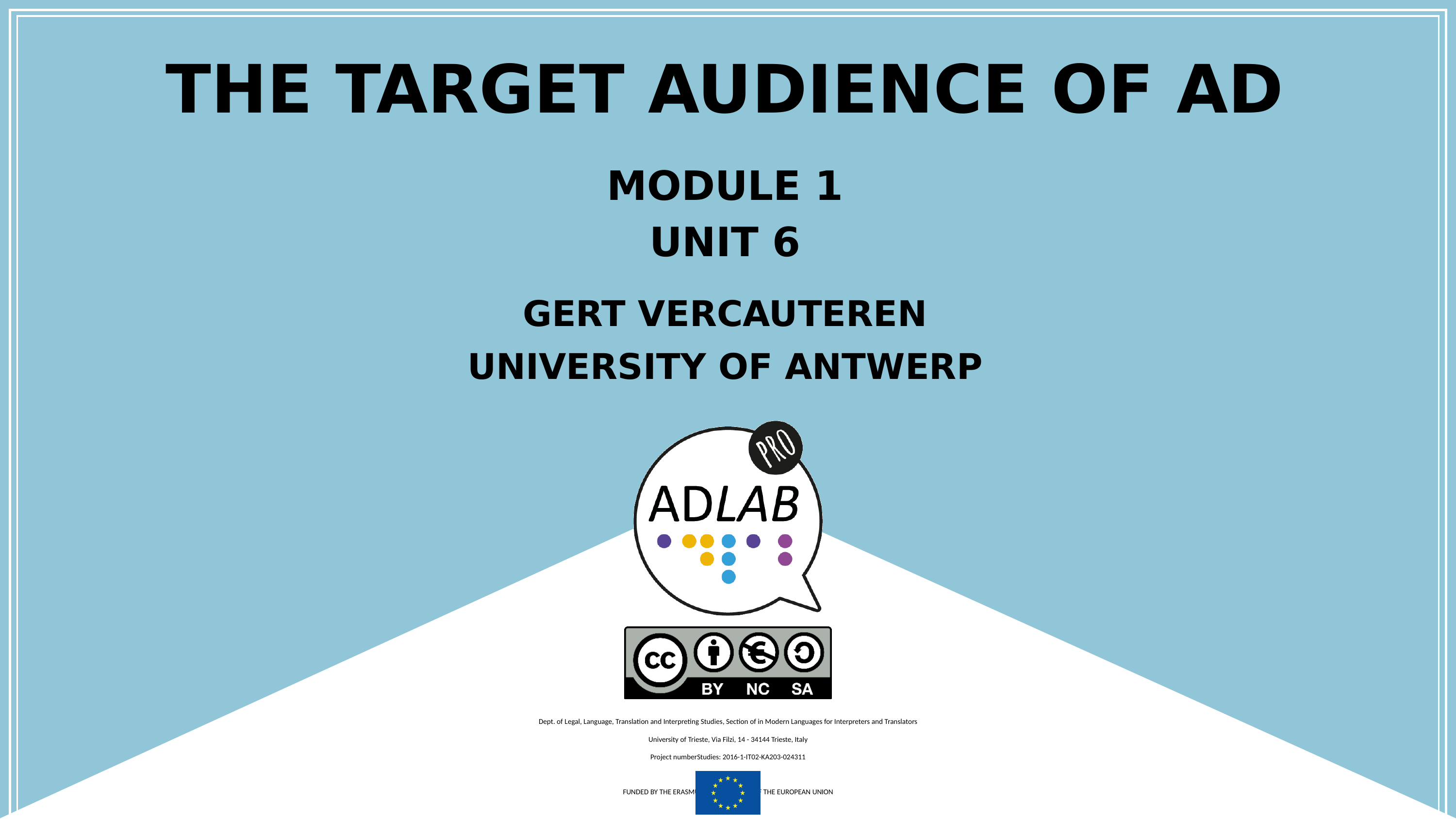

# THE TARGET AUDIENCE OF AD
MODULE 1
UNIT 6
GERT VERCAUTEREN
UNIVERSITY OF ANTWERP